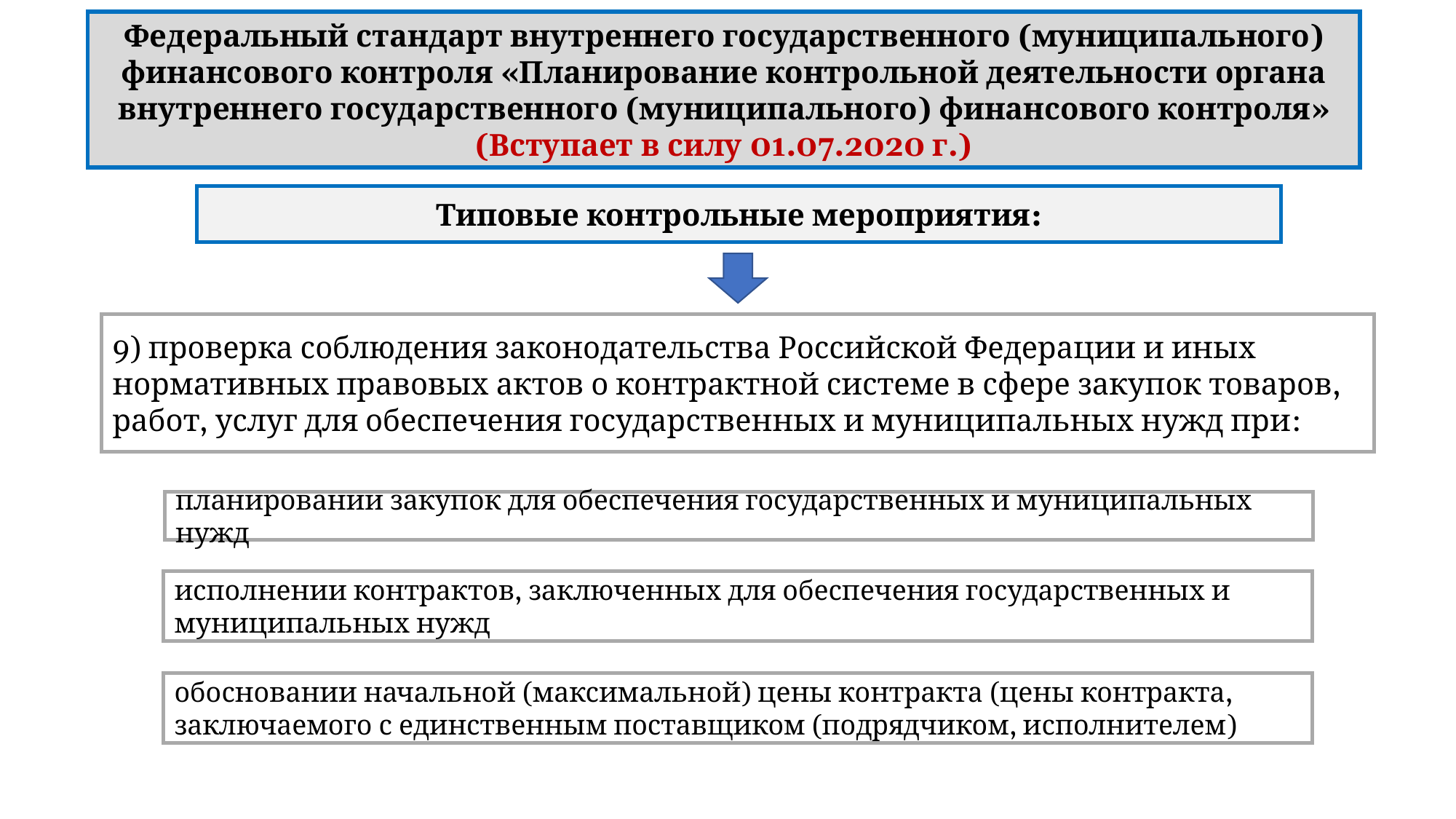

Федеральный стандарт внутреннего государственного (муниципального) финансового контроля «Планирование контрольной деятельности органа внутреннего государственного (муниципального) финансового контроля» (Вступает в силу 01.07.2020 г.)
Типовые контрольные мероприятия:

9) проверка соблюдения законодательства Российской Федерации и иных нормативных правовых актов о контрактной системе в сфере закупок товаров, работ, услуг для обеспечения государственных и муниципальных нужд при:
планировании закупок для обеспечения государственных и муниципальных нужд
исполнении контрактов, заключенных для обеспечения государственных и муниципальных нужд
обосновании начальной (максимальной) цены контракта (цены контракта, заключаемого с единственным поставщиком (подрядчиком, исполнителем)